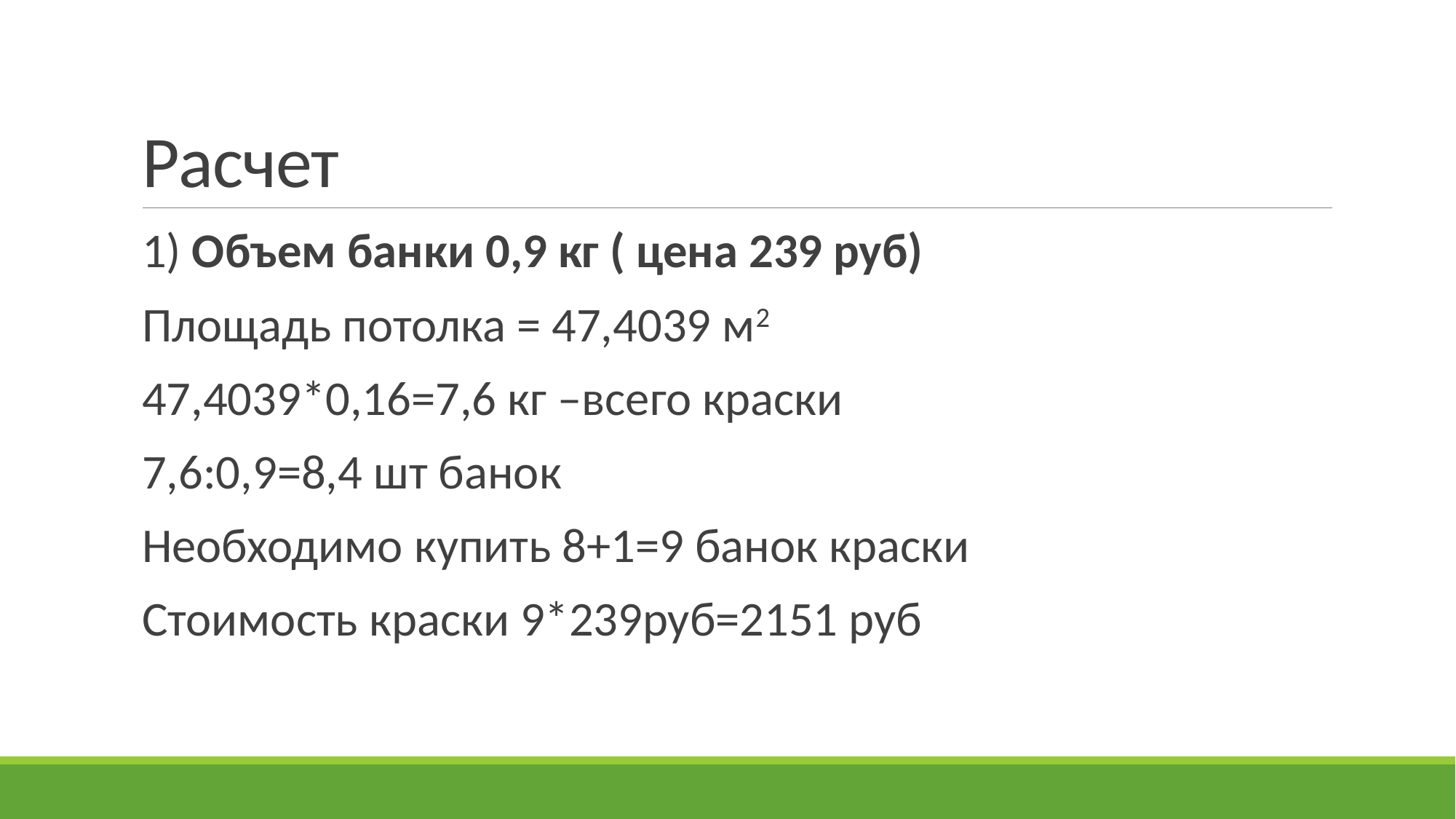

# Расчет
1) Объем банки 0,9 кг ( цена 239 руб)
Площадь потолка = 47,4039 м2
47,4039*0,16=7,6 кг –всего краски
7,6:0,9=8,4 шт банок
Необходимо купить 8+1=9 банок краски
Стоимость краски 9*239руб=2151 руб